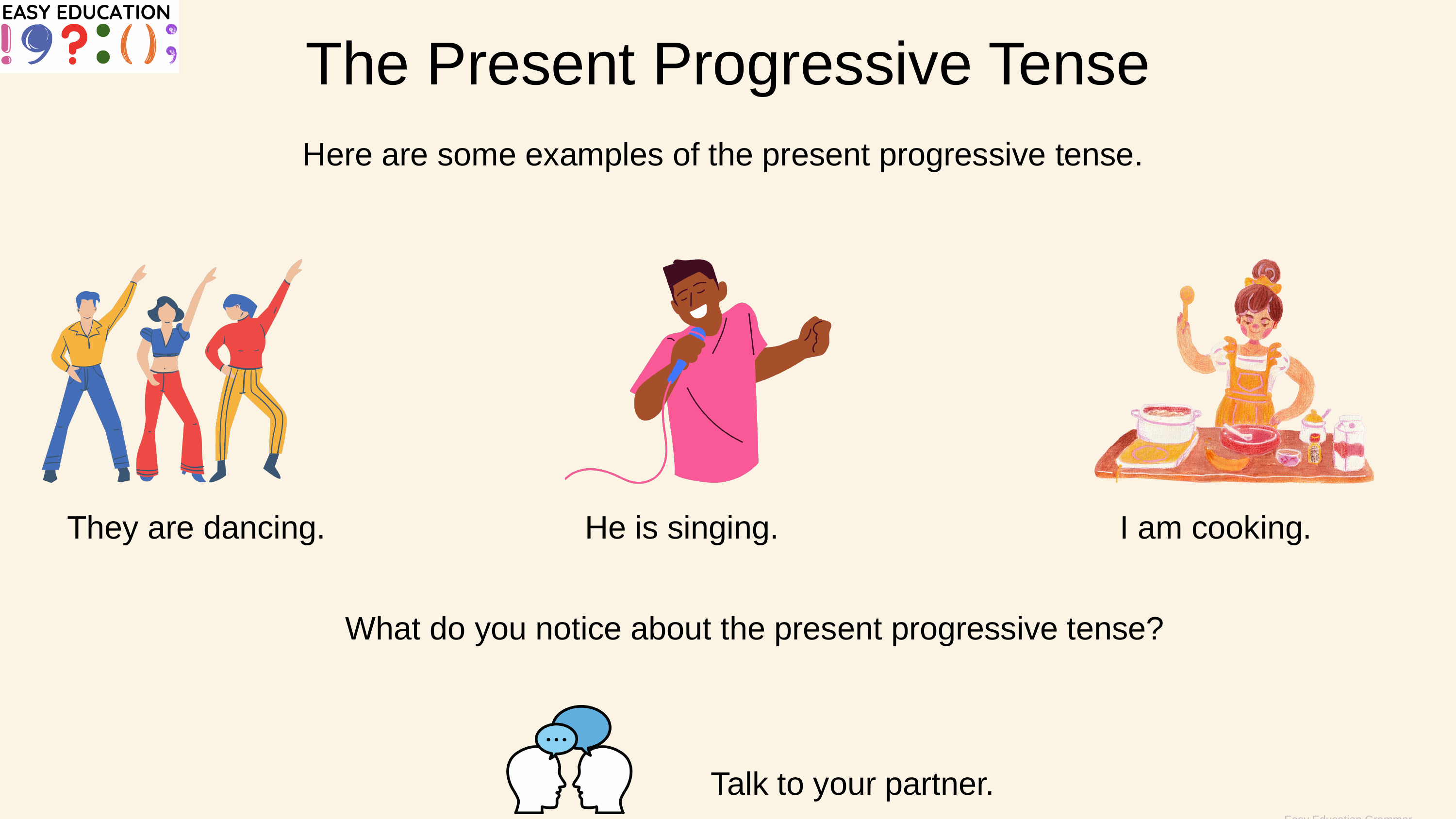

The Present Progressive Tense
Here are some examples of the present progressive tense.

They are dancing.
He is singing.
I am cooking.
What do you notice about the present progressive tense?

Talk to your partner.